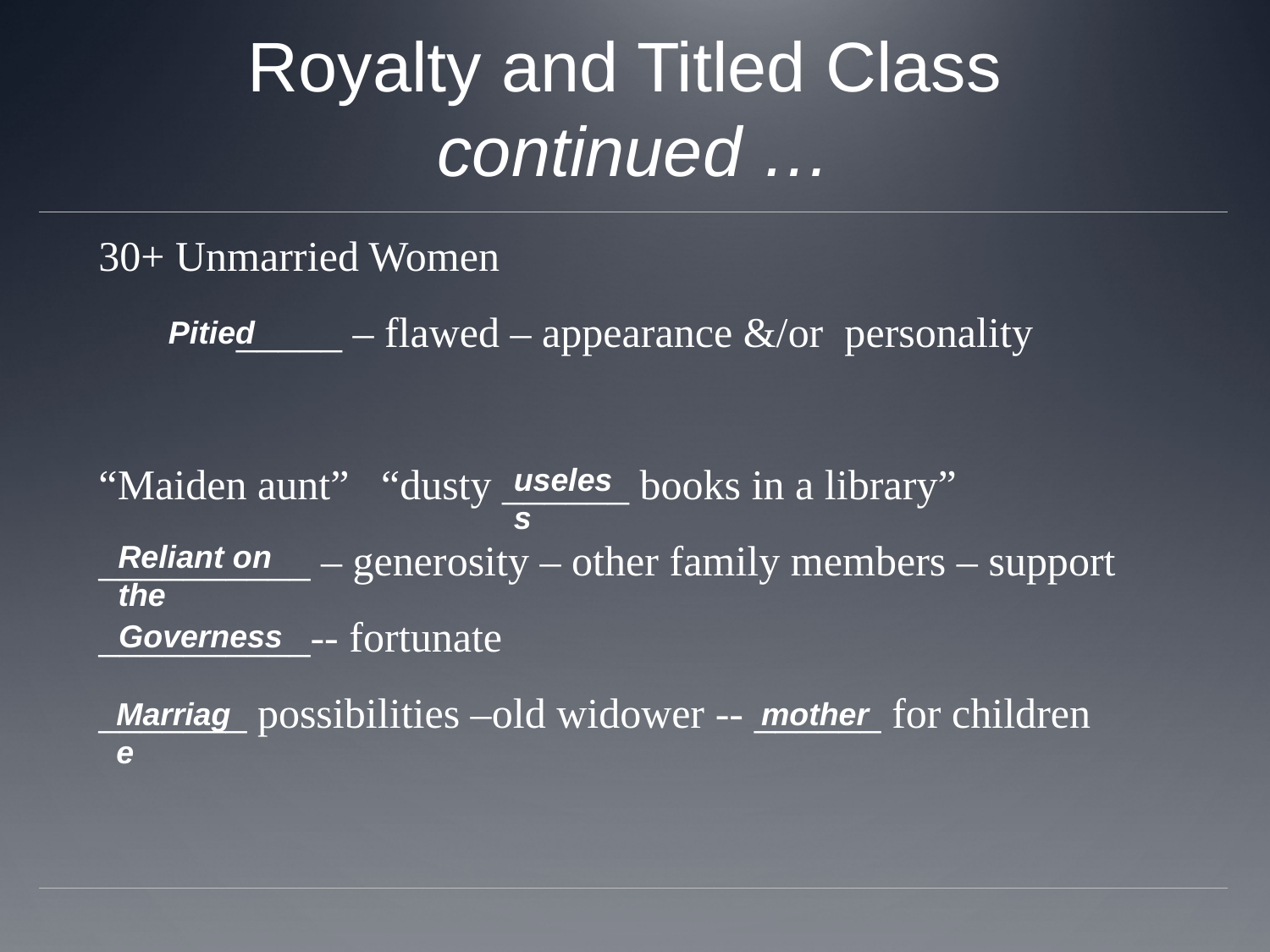

# Royalty and Titled Class continued …
30+ Unmarried Women
	 _____ – flawed – appearance &/or  personality

“Maiden aunt”   “dusty ______ books in a library”
__________ – generosity – other family members – support
__________-- fortunate
_______ possibilities –old widower -- ______ for children

Pitied
useless
Reliant on the
Governess
Marriage
mother